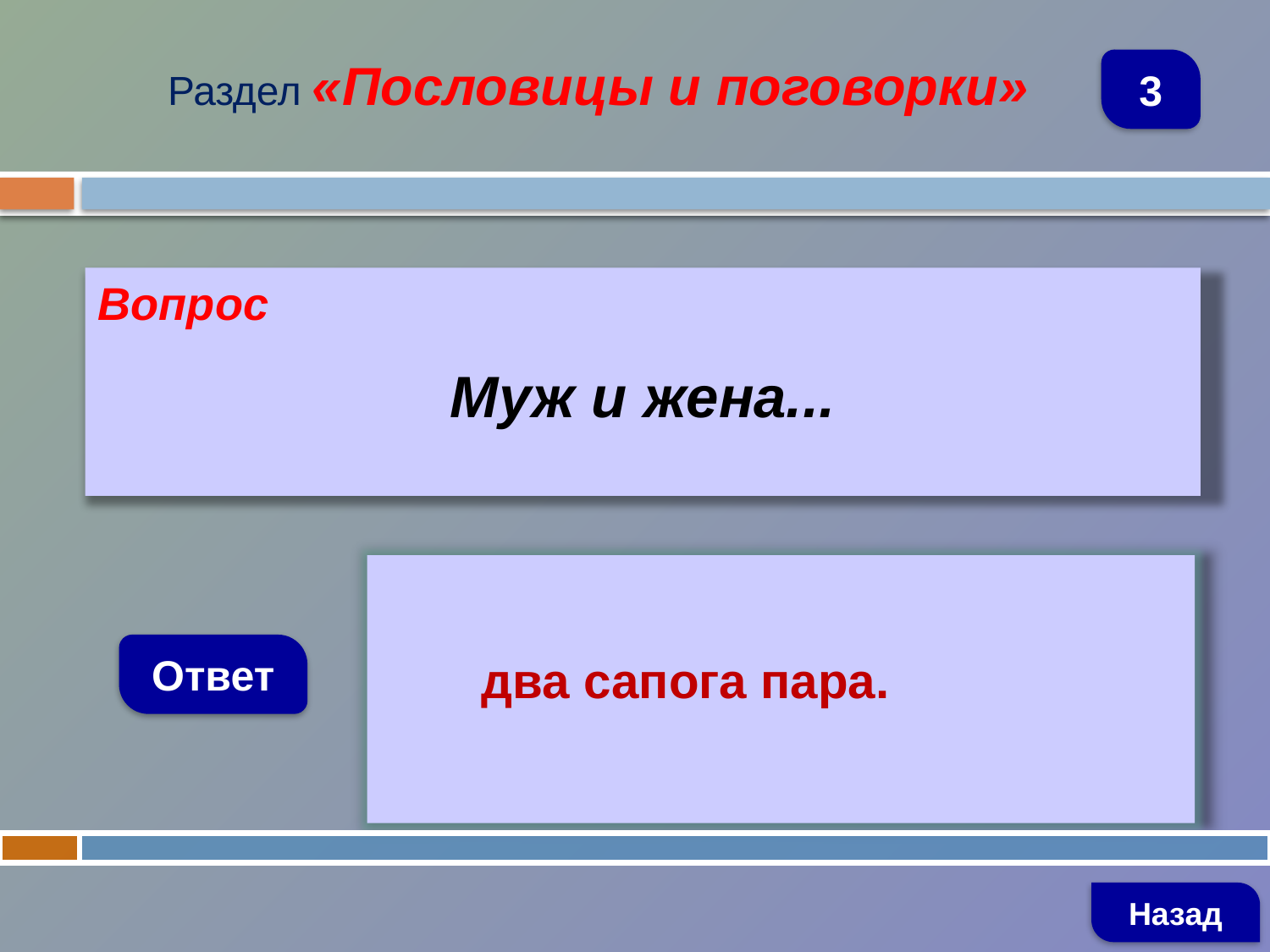

Раздел «Пословицы и поговорки»
3
Вопрос

Муж и жена...

       два сапога пара.
Ответ

Назад